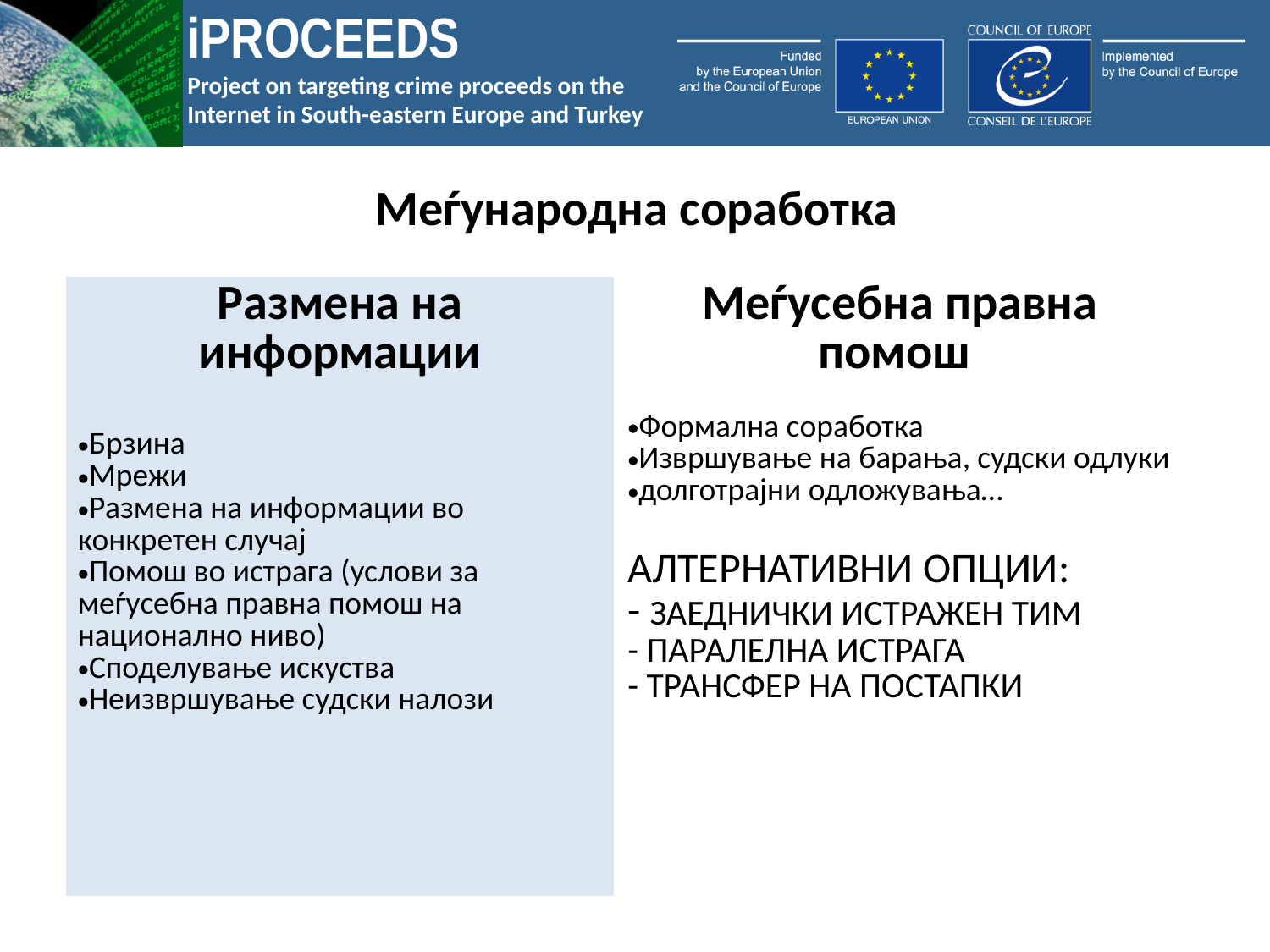

# Меѓународна соработка
| Размена на информации Брзина Мрежи Размена на информации во конкретен случај Помош во истрага (услови за меѓусебна правна помош на национално ниво) Споделување искуства Неизвршување судски налози | Меѓусебна правна помош Формална соработка Извршување на барања, судски одлуки долготрајни одложувања… АЛТЕРНАТИВНИ ОПЦИИ: - ЗАЕДНИЧКИ ИСТРАЖЕН ТИМ - ПАРАЛЕЛНА ИСТРАГА - ТРАНСФЕР НА ПОСТАПКИ |
| --- | --- |